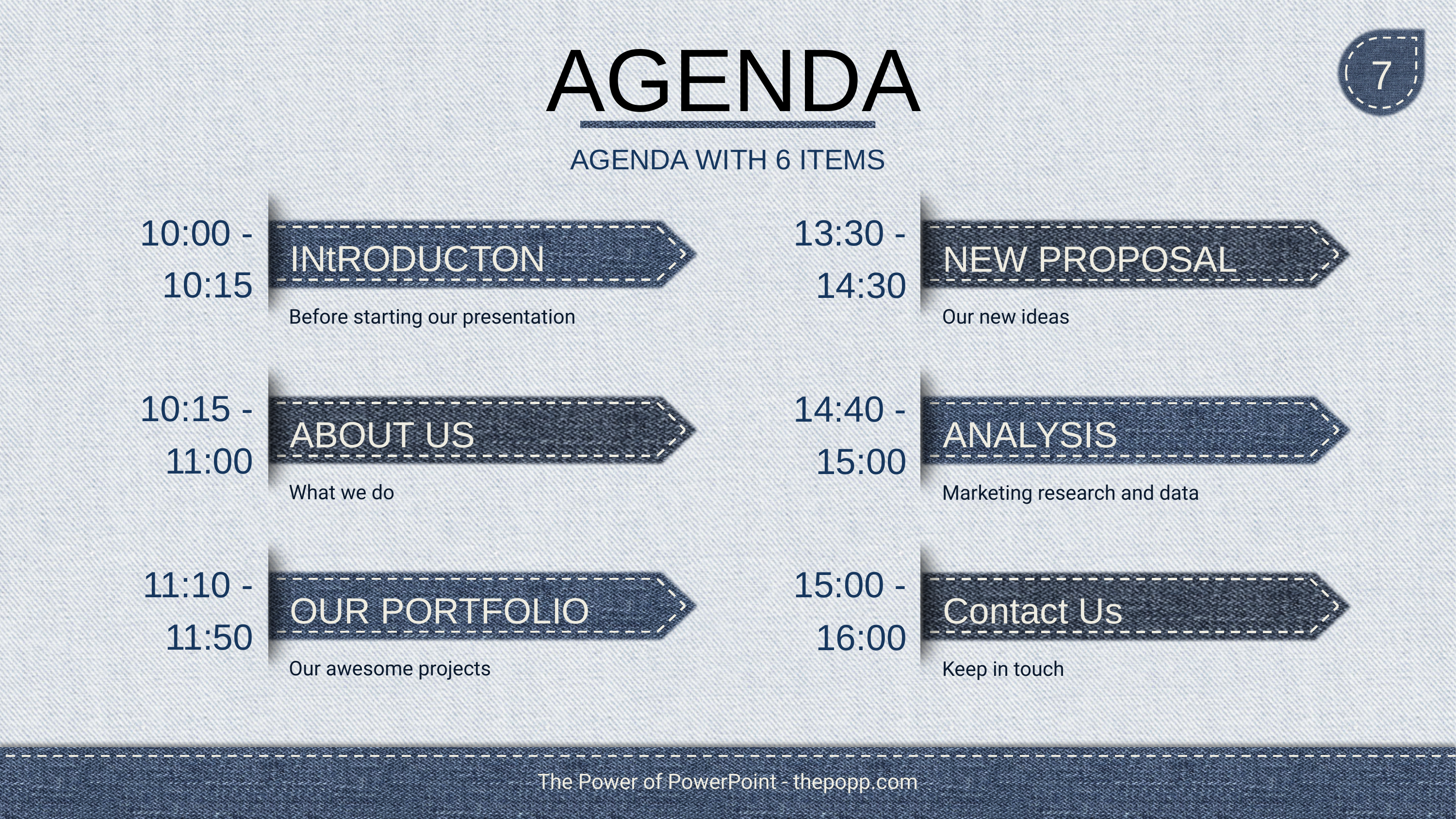

# AGENDA
7
AGENDA WITH 6 ITEMS
INtRODUCTON
10:00 - 10:15
NEW PROPOSAL
13:30 - 14:30
Before starting our presentation
Our new ideas
ABOUT US
10:15 - 11:00
ANALYSIS
14:40 - 15:00
What we do
Marketing research and data
OUR PORTFOLIO
11:10 - 11:50
Contact Us
15:00 -16:00
Our awesome projects
Keep in touch
The Power of PowerPoint - thepopp.com